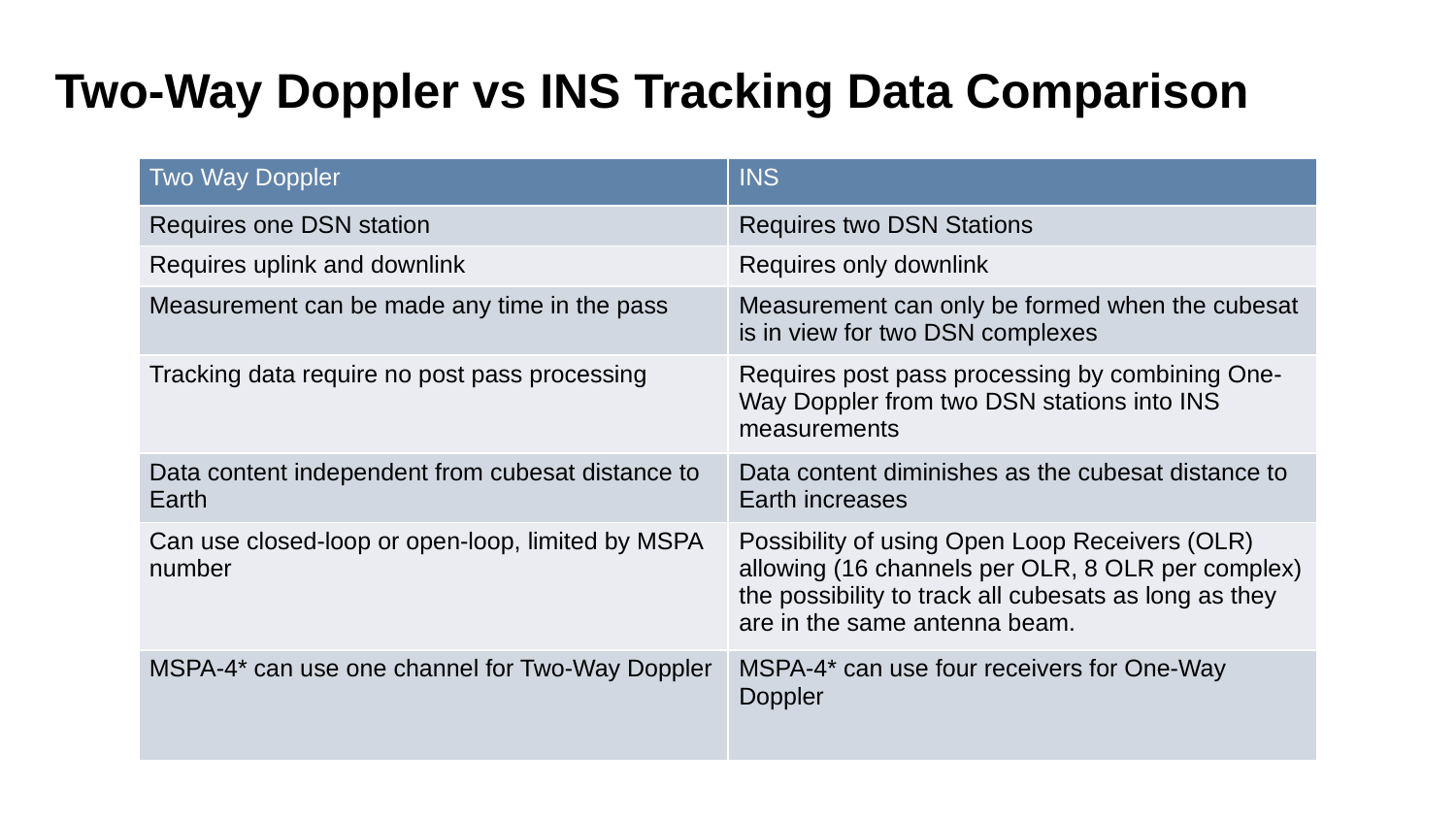

# Two-Way Doppler vs INS Tracking Data Comparison
| Two Way Doppler | INS |
| --- | --- |
| Requires one DSN station | Requires two DSN Stations |
| Requires uplink and downlink | Requires only downlink |
| Measurement can be made any time in the pass | Measurement can only be formed when the cubesat is in view for two DSN complexes |
| Tracking data require no post pass processing | Requires post pass processing by combining One-Way Doppler from two DSN stations into INS measurements |
| Data content independent from cubesat distance to Earth | Data content diminishes as the cubesat distance to Earth increases |
| Can use closed-loop or open-loop, limited by MSPA number | Possibility of using Open Loop Receivers (OLR) allowing (16 channels per OLR, 8 OLR per complex) the possibility to track all cubesats as long as they are in the same antenna beam. |
| MSPA-4\* can use one channel for Two-Way Doppler | MSPA-4\* can use four receivers for One-Way Doppler |